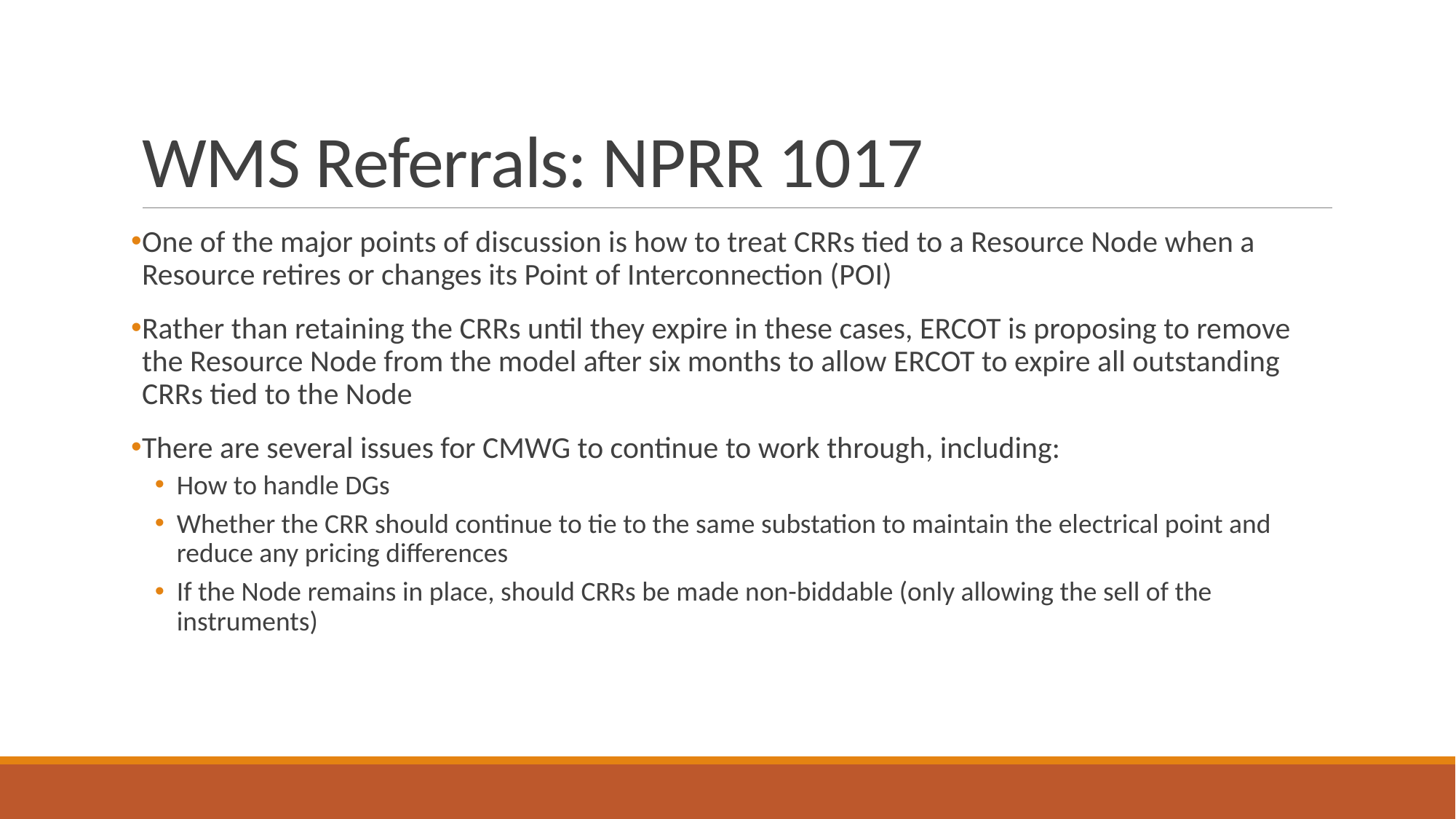

# WMS Referrals: NPRR 1017
One of the major points of discussion is how to treat CRRs tied to a Resource Node when a Resource retires or changes its Point of Interconnection (POI)
Rather than retaining the CRRs until they expire in these cases, ERCOT is proposing to remove the Resource Node from the model after six months to allow ERCOT to expire all outstanding CRRs tied to the Node
There are several issues for CMWG to continue to work through, including:
How to handle DGs
Whether the CRR should continue to tie to the same substation to maintain the electrical point and reduce any pricing differences
If the Node remains in place, should CRRs be made non-biddable (only allowing the sell of the instruments)